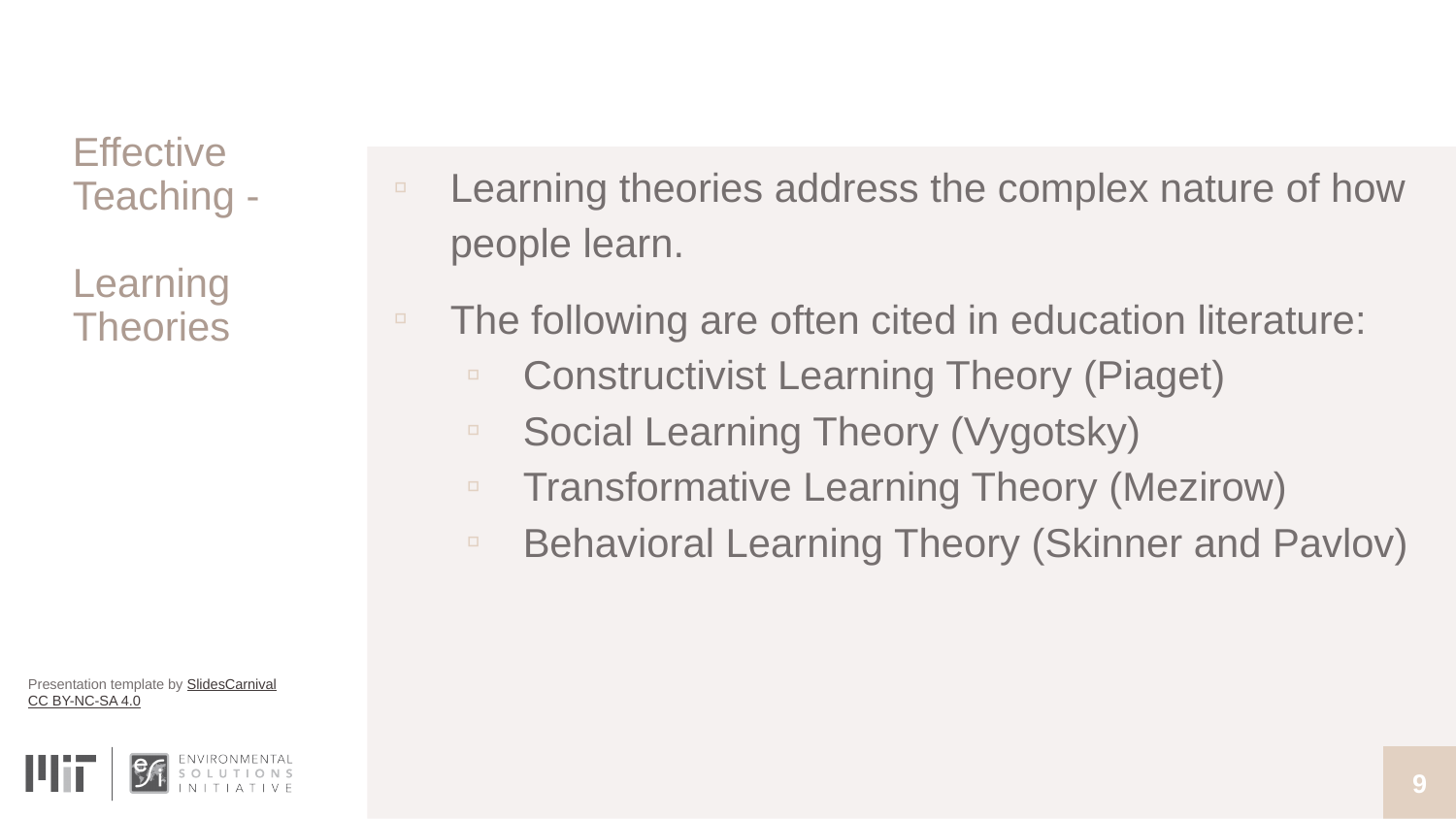

# Effective Teaching -

Learning Theories
Learning theories address the complex nature of how people learn.
The following are often cited in education literature:
Constructivist Learning Theory (Piaget)
Social Learning Theory (Vygotsky)
Transformative Learning Theory (Mezirow)
Behavioral Learning Theory (Skinner and Pavlov)
9